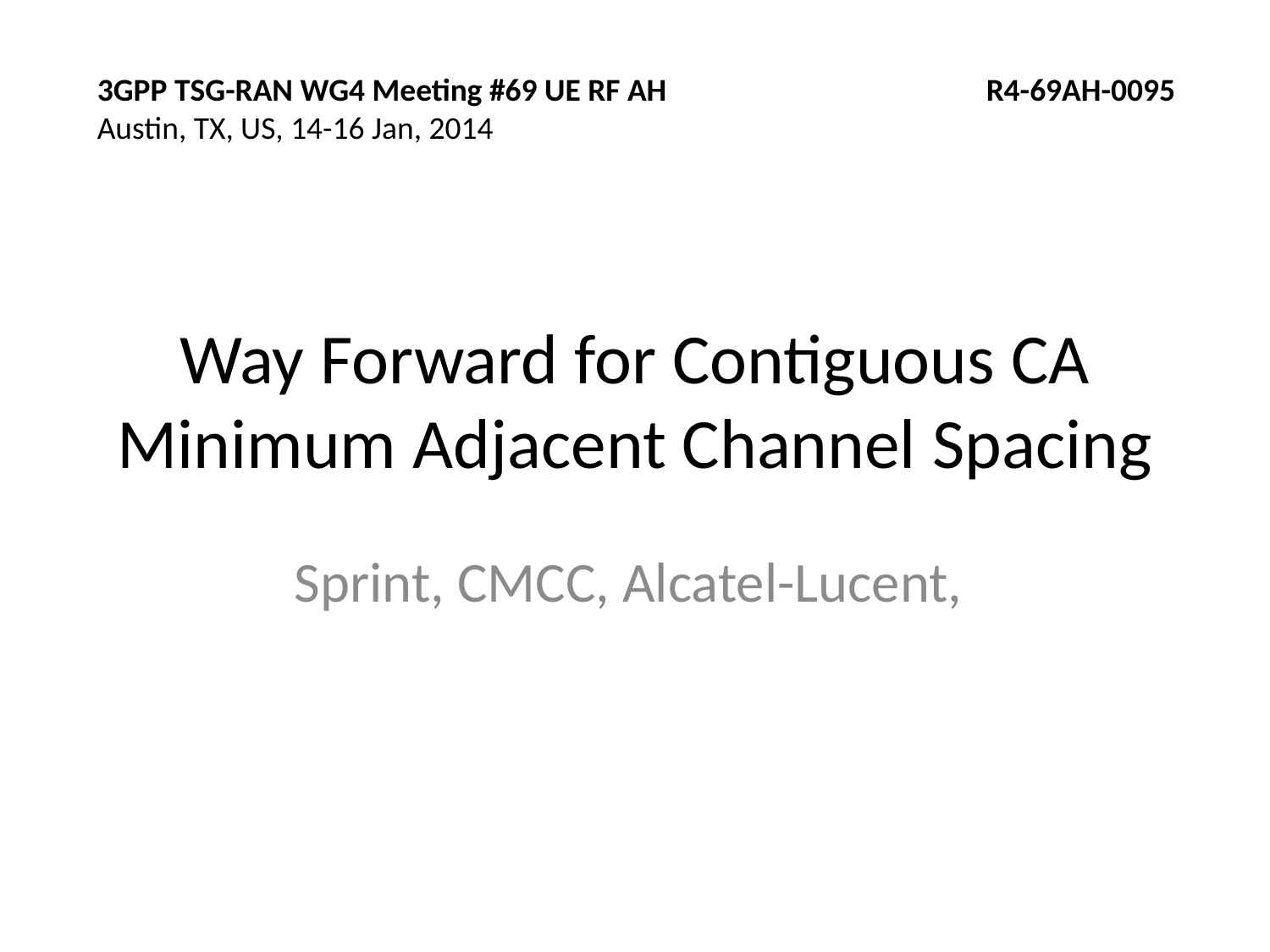

3GPP TSG-RAN WG4 Meeting #69 UE RF AH			R4-69AH-0095
Austin, TX, US, 14-16 Jan, 2014
# Way Forward for Contiguous CA Minimum Adjacent Channel Spacing
Sprint, CMCC, Alcatel-Lucent,